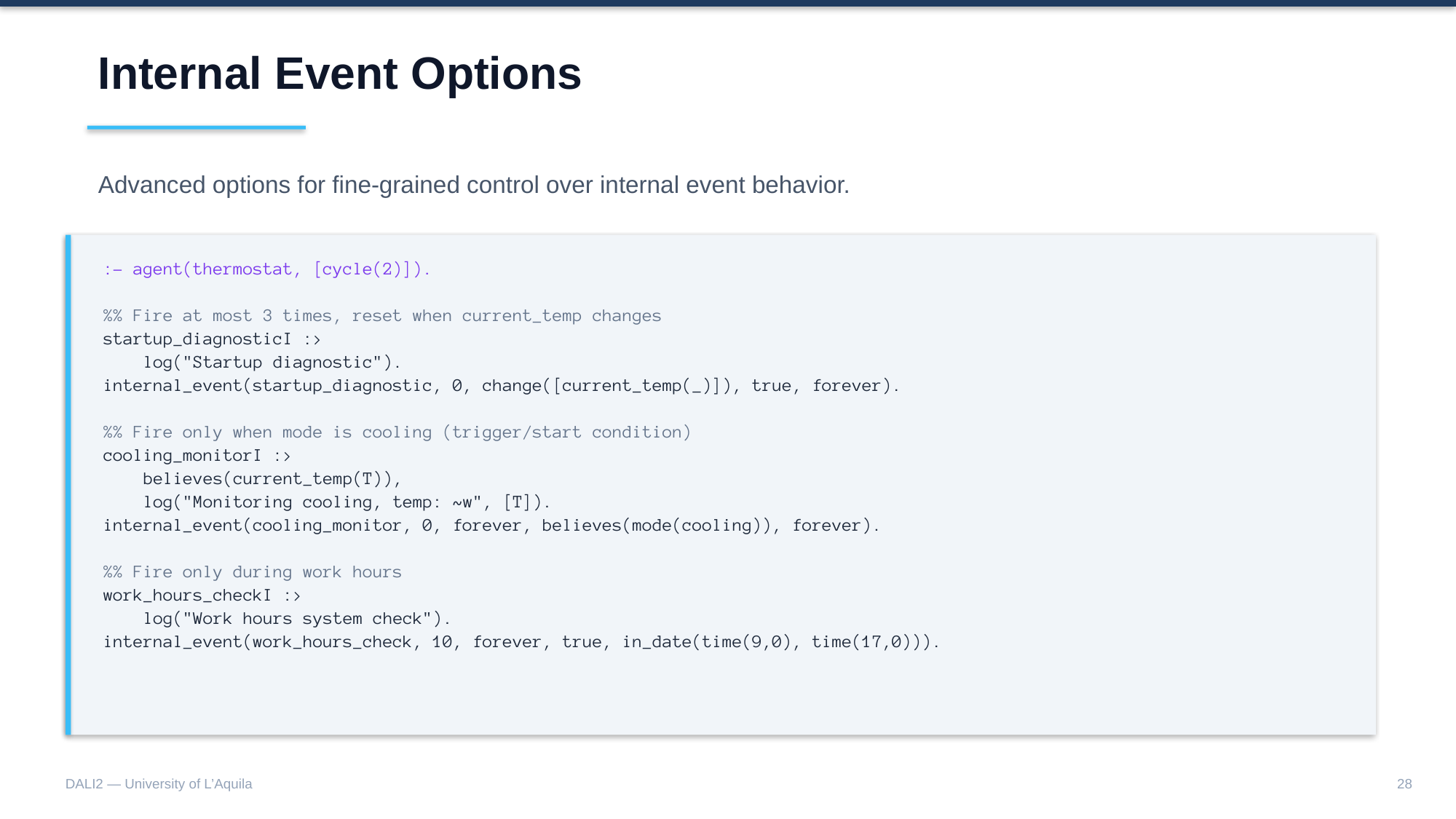

Internal Event Options

Advanced options for fine-grained control over internal event behavior.

:- agent(thermostat, [cycle(2)]).

%% Fire at most 3 times, reset when current_temp changes
startup_diagnosticI :>
    log("Startup diagnostic").
internal_event(startup_diagnostic, 0, change([current_temp(_)]), true, forever).

%% Fire only when mode is cooling (trigger/start condition)
cooling_monitorI :>
    believes(current_temp(T)),
    log("Monitoring cooling, temp: ~w", [T]).
internal_event(cooling_monitor, 0, forever, believes(mode(cooling)), forever).

%% Fire only during work hours
work_hours_checkI :>
    log("Work hours system check").
internal_event(work_hours_check, 10, forever, true, in_date(time(9,0), time(17,0))).
DALI2 — University of L’Aquila
28